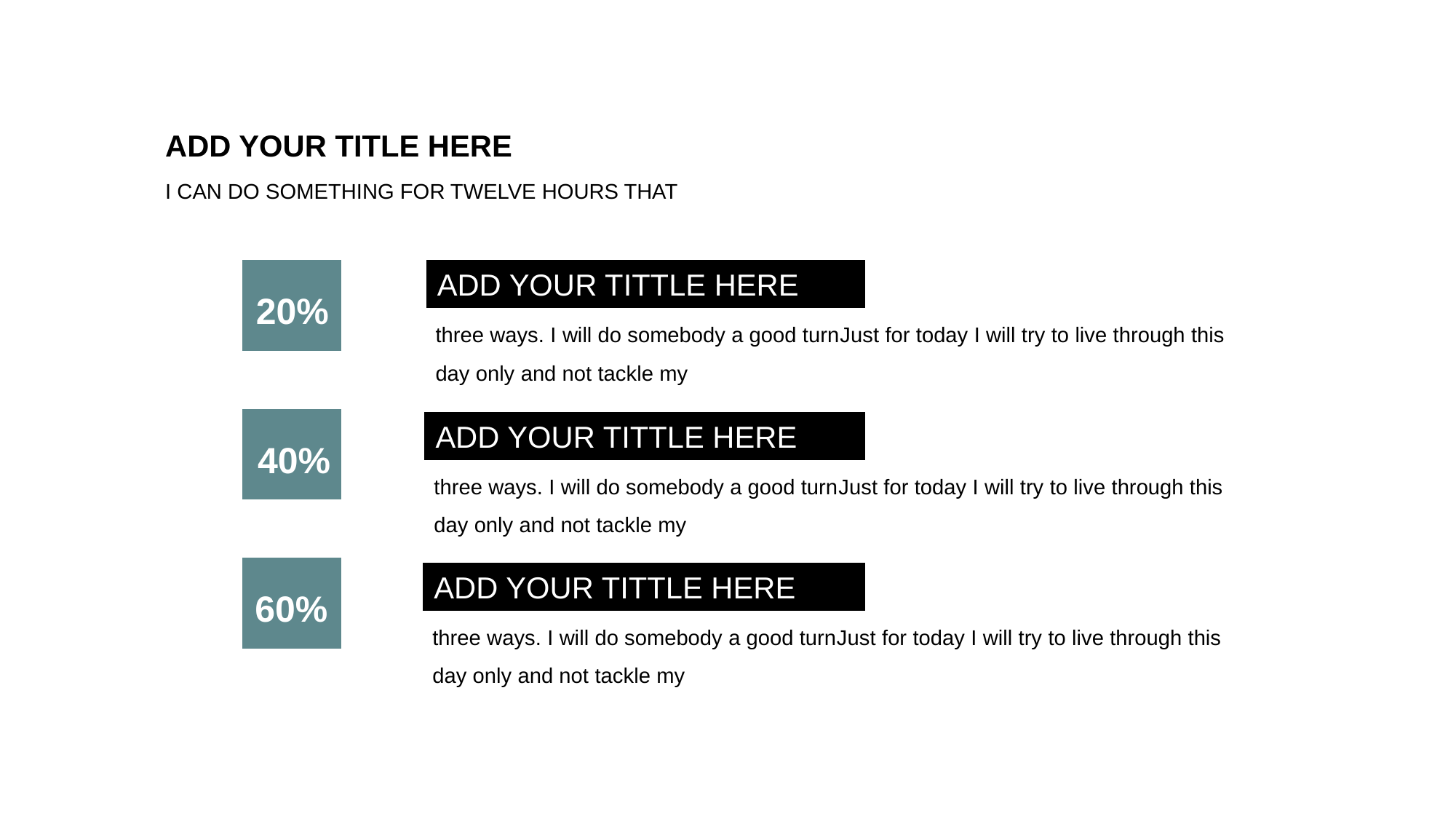

ADD YOUR TITLE HERE
I CAN DO SOMETHING FOR TWELVE HOURS THAT
ADD YOUR TITTLE HERE

20%
three ways. I will do somebody a good turnJust for today I will try to live through this day only and not tackle my

ADD YOUR TITTLE HERE
40%
three ways. I will do somebody a good turnJust for today I will try to live through this day only and not tackle my

ADD YOUR TITTLE HERE
60%
three ways. I will do somebody a good turnJust for today I will try to live through this day only and not tackle my